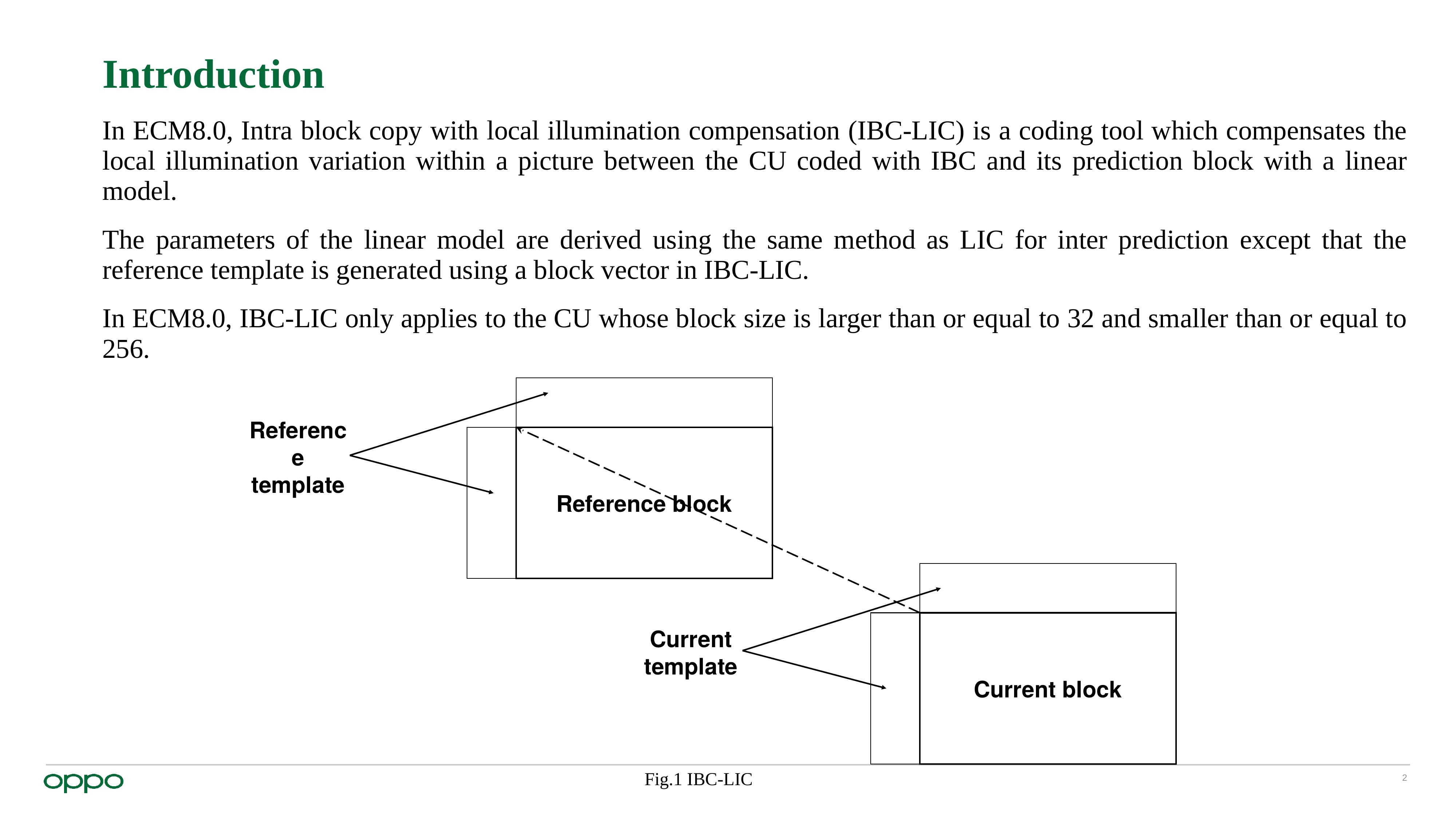

# Introduction
In ECM8.0, Intra block copy with local illumination compensation (IBC-LIC) is a coding tool which compensates the local illumination variation within a picture between the CU coded with IBC and its prediction block with a linear model.
The parameters of the linear model are derived using the same method as LIC for inter prediction except that the reference template is generated using a block vector in IBC-LIC.
In ECM8.0, IBC-LIC only applies to the CU whose block size is larger than or equal to 32 and smaller than or equal to 256.

Reference template

Reference block

Current template

Current block
Fig.1 IBC-LIC